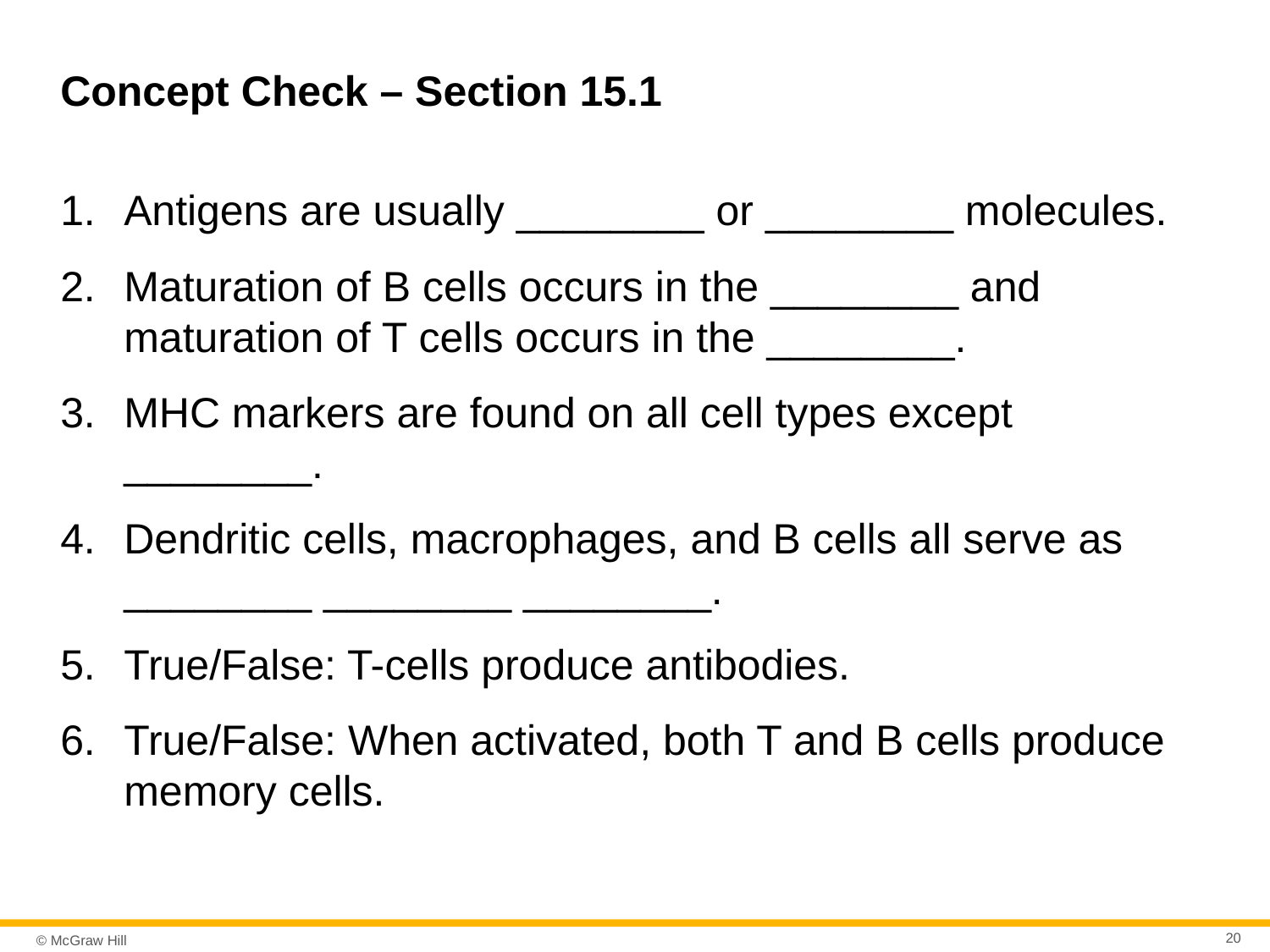

# Concept Check – Section 15.1
Antigens are usually ________ or ________ molecules.
Maturation of B cells occurs in the ________ and maturation of T cells occurs in the ________.
MHC markers are found on all cell types except ________.
Dendritic cells, macrophages, and B cells all serve as ________ ________ ________.
True/False: T-cells produce antibodies.
True/False: When activated, both T and B cells produce memory cells.